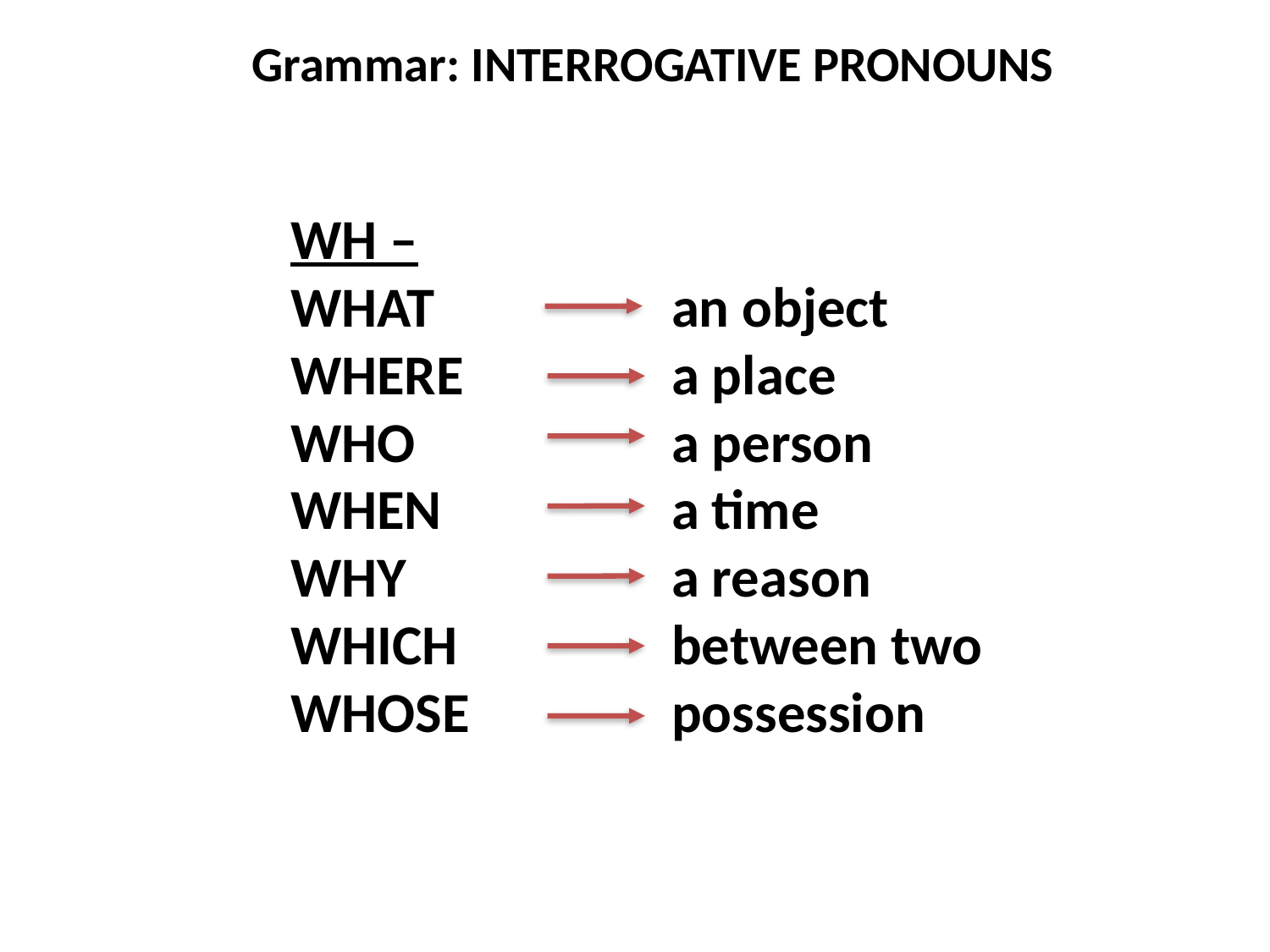

Grammar: INTERROGATIVE PRONOUNS
WH –
WHAT		an object
WHERE		a place
WHO		          a person
WHEN		a time
WHY		          a reason
WHICH		between two
WHOSE 		possession